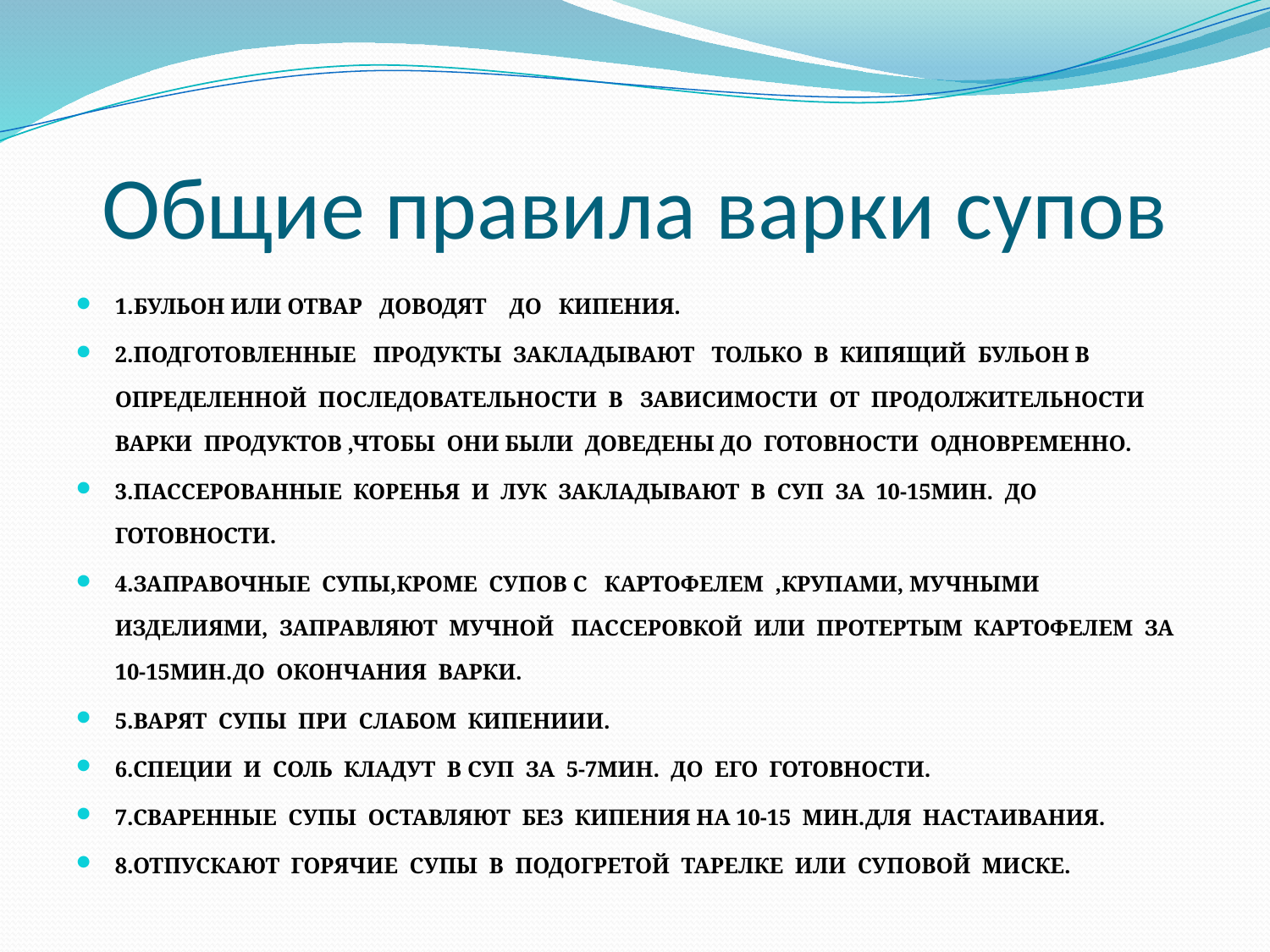

# Общие правила варки супов
1.БУЛЬОН ИЛИ ОТВАР   ДОВОДЯТ    ДО   КИПЕНИЯ.
2.ПОДГОТОВЛЕННЫЕ   ПРОДУКТЫ  ЗАКЛАДЫВАЮТ   ТОЛЬКО  В  КИПЯЩИЙ  БУЛЬОН В  ОПРЕДЕЛЕННОЙ  ПОСЛЕДОВАТЕЛЬНОСТИ  В   ЗАВИСИМОСТИ  ОТ  ПРОДОЛЖИТЕЛЬНОСТИ  ВАРКИ  ПРОДУКТОВ ,ЧТОБЫ  ОНИ БЫЛИ  ДОВЕДЕНЫ ДО  ГОТОВНОСТИ  ОДНОВРЕМЕННО.
3.ПАССЕРОВАННЫЕ  КОРЕНЬЯ  И  ЛУК  ЗАКЛАДЫВАЮТ  В  СУП  ЗА  10-15МИН.  ДО  ГОТОВНОСТИ.
4.ЗАПРАВОЧНЫЕ  СУПЫ,КРОМЕ  СУПОВ С   КАРТОФЕЛЕМ  ,КРУПАМИ, МУЧНЫМИ  ИЗДЕЛИЯМИ,  ЗАПРАВЛЯЮТ  МУЧНОЙ   ПАССЕРОВКОЙ  ИЛИ  ПРОТЕРТЫМ  КАРТОФЕЛЕМ  ЗА  10-15МИН.ДО  ОКОНЧАНИЯ  ВАРКИ.
5.ВАРЯТ  СУПЫ  ПРИ  СЛАБОМ  КИПЕНИИИ.
6.СПЕЦИИ  И  СОЛЬ  КЛАДУТ  В СУП  ЗА  5-7МИН.  ДО  ЕГО  ГОТОВНОСТИ.
7.СВАРЕННЫЕ  СУПЫ  ОСТАВЛЯЮТ  БЕЗ  КИПЕНИЯ НА 10-15  МИН.ДЛЯ  НАСТАИВАНИЯ.
8.ОТПУСКАЮТ  ГОРЯЧИЕ  СУПЫ  В  ПОДОГРЕТОЙ  ТАРЕЛКЕ  ИЛИ  СУПОВОЙ  МИСКЕ.